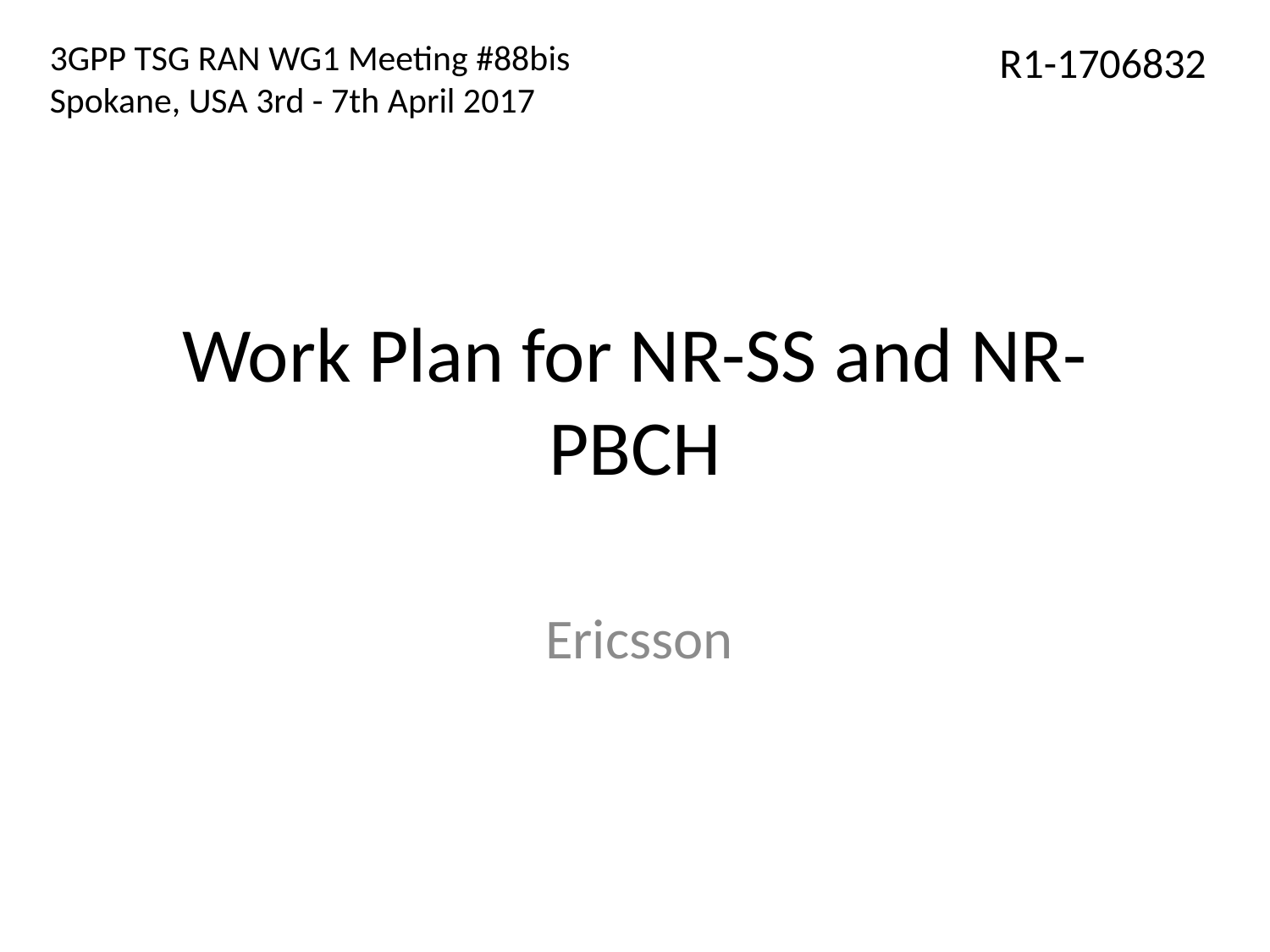

3GPP TSG RAN WG1 Meeting #88bis
Spokane, USA 3rd - 7th April 2017
R1-1706832
# Work Plan for NR-SS and NR-PBCH
Ericsson